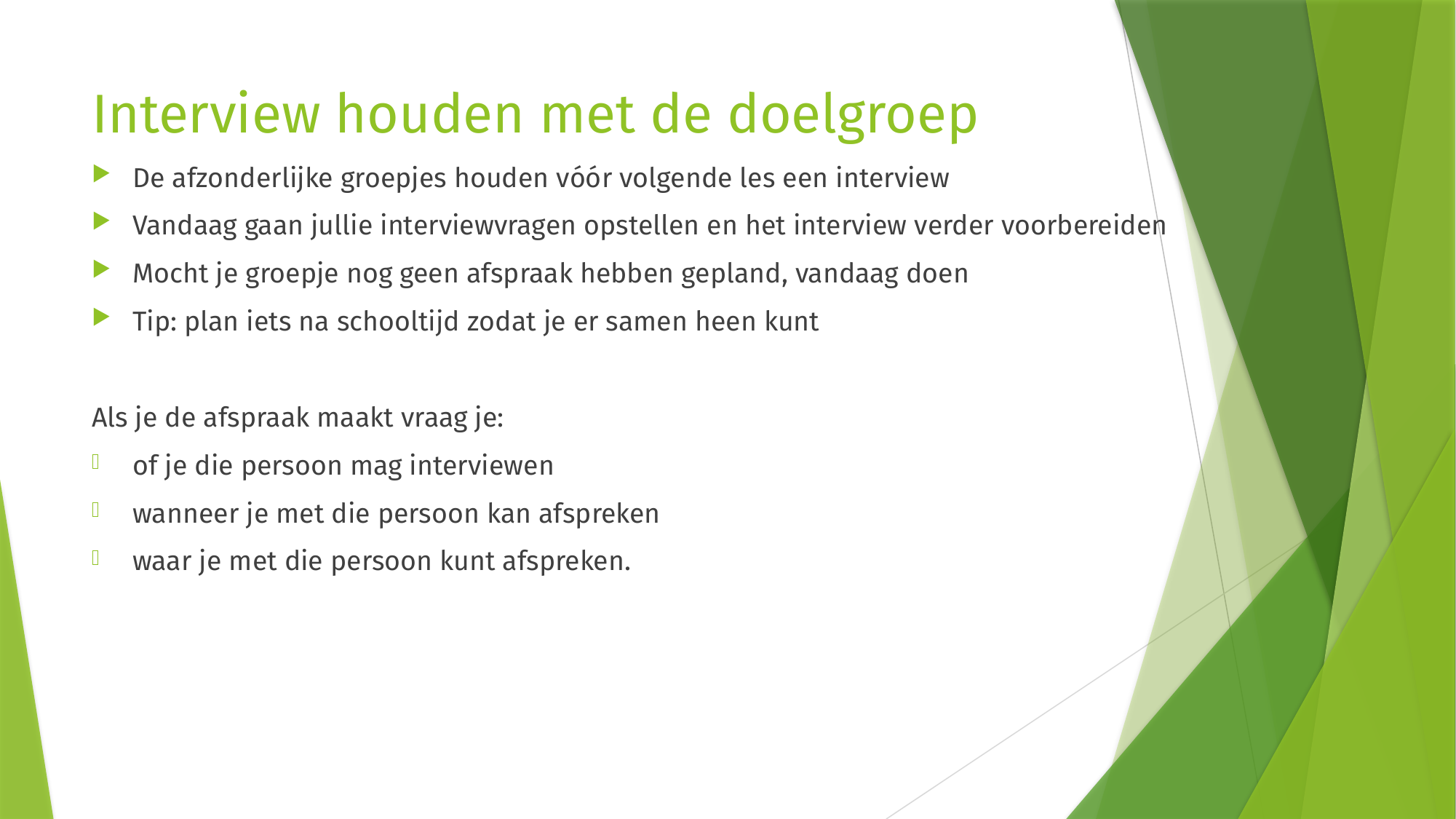

# Interview houden met de doelgroep
De afzonderlijke groepjes houden vóór volgende les een interview
Vandaag gaan jullie interviewvragen opstellen en het interview verder voorbereiden
Mocht je groepje nog geen afspraak hebben gepland, vandaag doen
Tip: plan iets na schooltijd zodat je er samen heen kunt

Als je de afspraak maakt vraag je:
of je die persoon mag interviewen
wanneer je met die persoon kan afspreken
waar je met die persoon kunt afspreken.